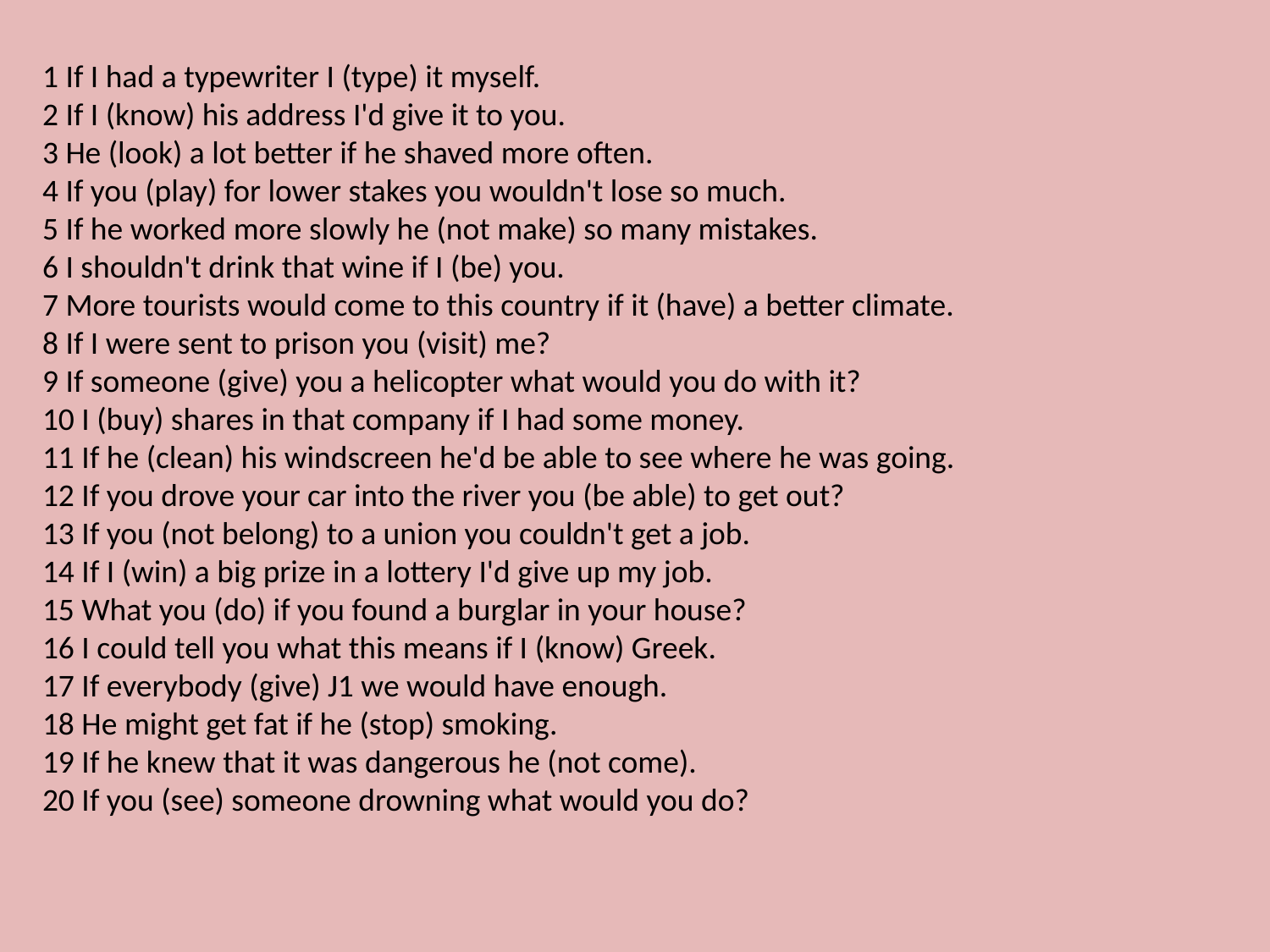

1 If I had a typewriter I (type) it myself.
2 If I (know) his address I'd give it to you.
3 He (look) a lot better if he shaved more often.
4 If you (play) for lower stakes you wouldn't lose so much.
5 If he worked more slowly he (not make) so many mistakes.
6 I shouldn't drink that wine if I (be) you.
7 More tourists would come to this country if it (have) a better climate.
8 If I were sent to prison you (visit) me?
9 If someone (give) you a helicopter what would you do with it?
10 I (buy) shares in that company if I had some money.
11 If he (clean) his windscreen he'd be able to see where he was going.
12 If you drove your car into the river you (be able) to get out?
13 If you (not belong) to a union you couldn't get a job.
14 If I (win) a big prize in a lottery I'd give up my job.
15 What you (do) if you found a burglar in your house?
16 I could tell you what this means if I (know) Greek.
17 If everybody (give) Ј1 we would have enough.
18 He might get fat if he (stop) smoking.
19 If he knew that it was dangerous he (not come).
20 If you (see) someone drowning what would you do?